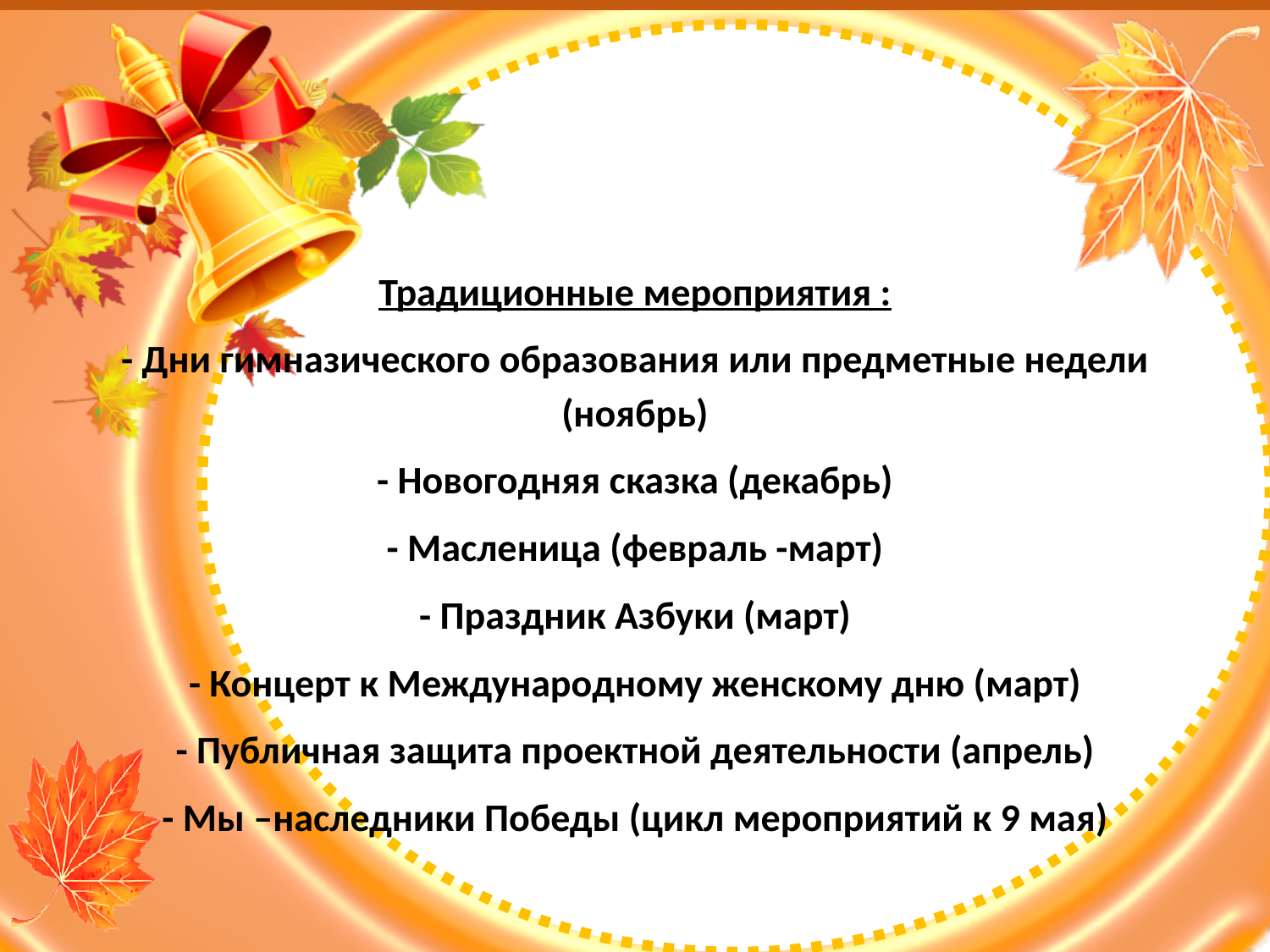

#
Традиционные мероприятия :
- Дни гимназического образования или предметные недели (ноябрь)
- Новогодняя сказка (декабрь)
- Масленица (февраль -март)
- Праздник Азбуки (март)
- Концерт к Международному женскому дню (март)
- Публичная защита проектной деятельности (апрель)
- Мы –наследники Победы (цикл мероприятий к 9 мая)